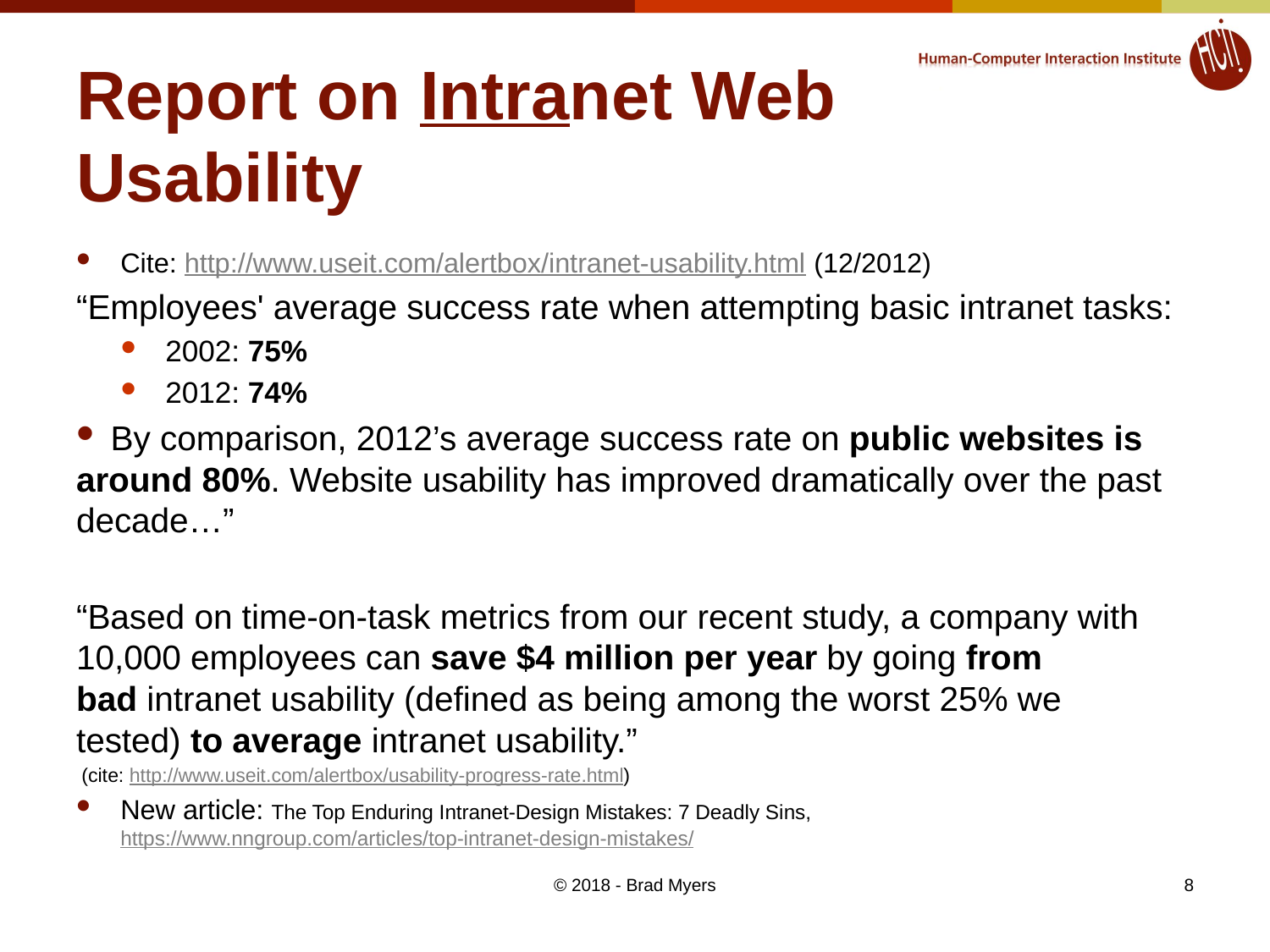

# Report on Intranet Web Usability
Cite: http://www.useit.com/alertbox/intranet-usability.html (12/2012)
“Employees' average success rate when attempting basic intranet tasks:
2002: 75%
2012: 74%
  By comparison, 2012’s average success rate on public websites is around 80%. Website usability has improved dramatically over the past decade…”

“Based on time-on-task metrics from our recent study, a company with 10,000 employees can save $4 million per year by going from bad intranet usability (defined as being among the worst 25% we tested) to average intranet usability.”
 (cite: http://www.useit.com/alertbox/usability-progress-rate.html)
New article: The Top Enduring Intranet-Design Mistakes: 7 Deadly Sins, https://www.nngroup.com/articles/top-intranet-design-mistakes/
© 2018 - Brad Myers
8